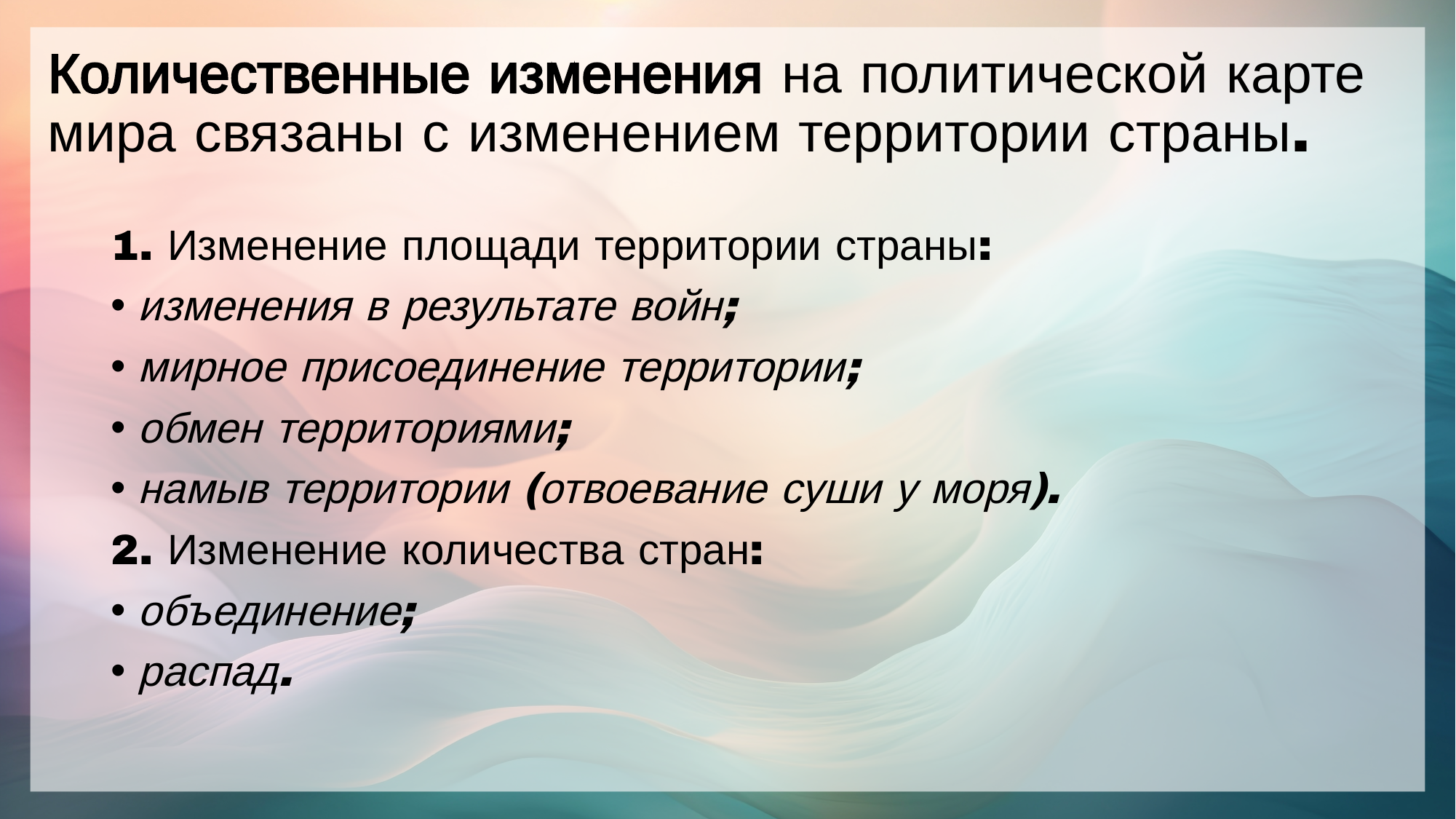

# Количественные изменения на политической карте мира связаны с изменением территории страны.
1. Изменение площади территории страны:
изменения в результате войн;
мирное присоединение территории;
обмен территориями;
намыв территории (отвоевание суши у моря).
2. Изменение количества стран:
объединение;
распад.